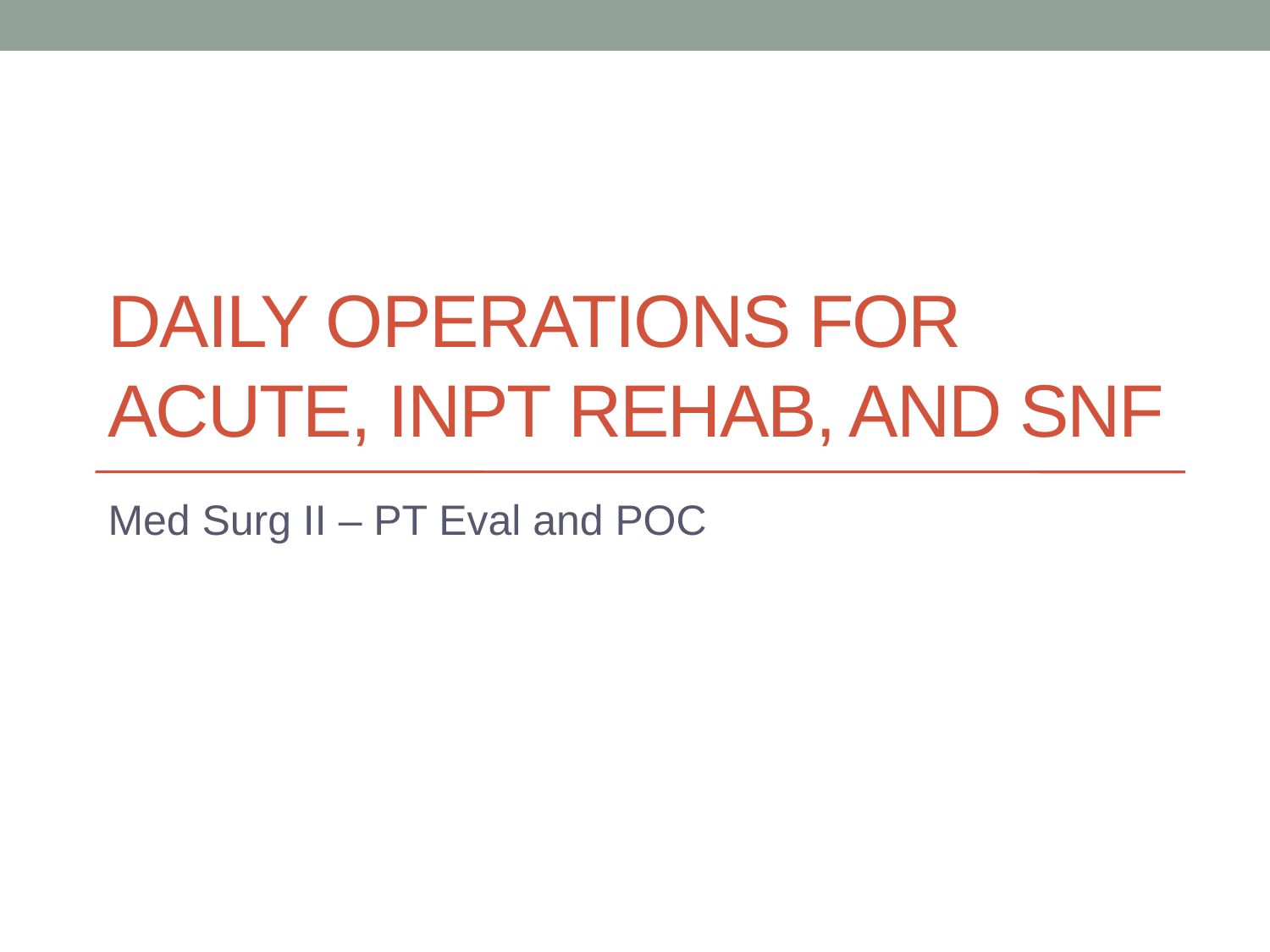

# Daily Operations for Acute, Inpt Rehab, and SNF
Med Surg II – PT Eval and POC